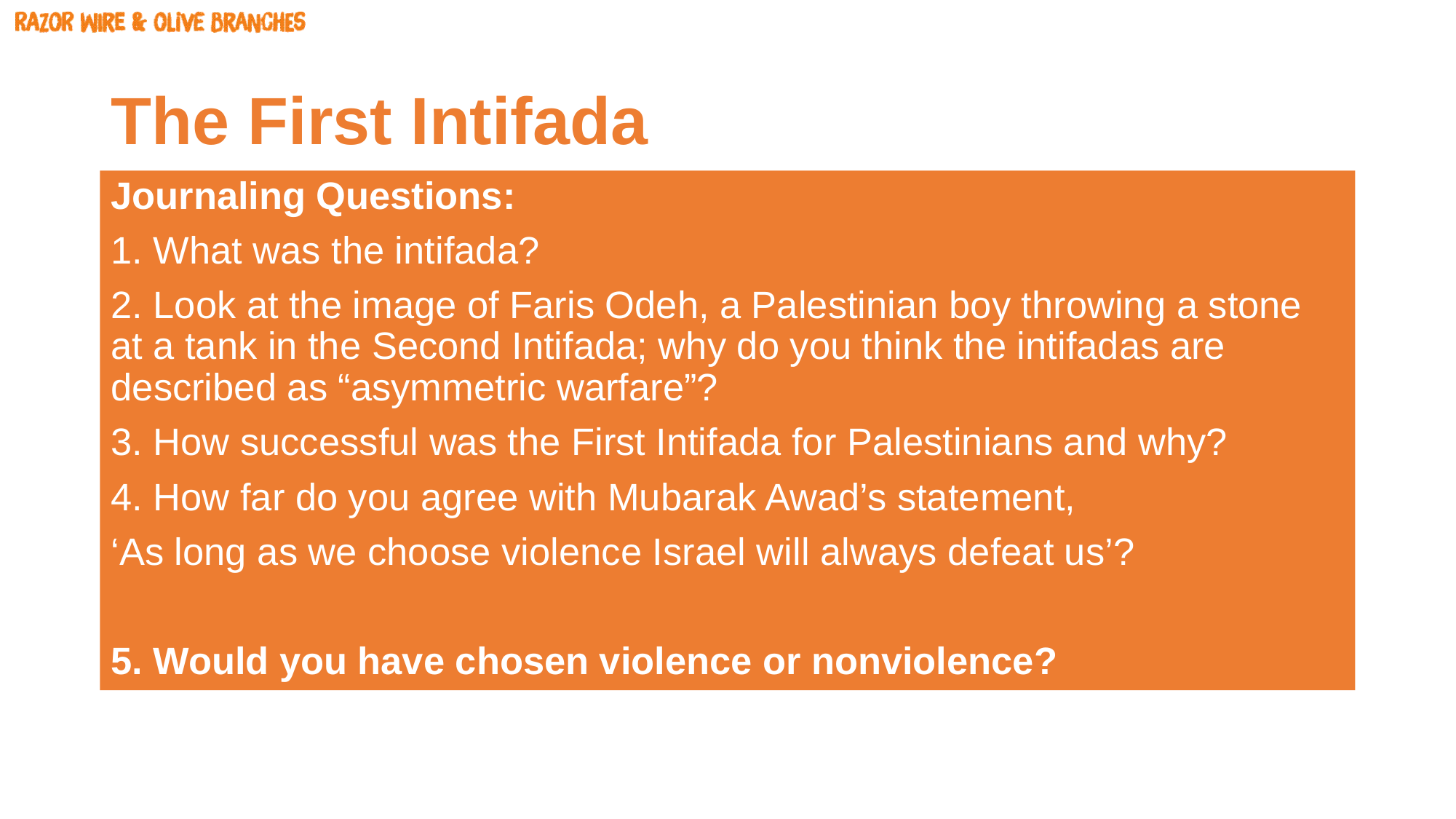

# The First Intifada
Journaling Questions:
1. What was the intifada?
2. Look at the image of Faris Odeh, a Palestinian boy throwing a stone at a tank in the Second Intifada; why do you think the intifadas are described as “asymmetric warfare”?
3. How successful was the First Intifada for Palestinians and why?
4. How far do you agree with Mubarak Awad’s statement,
‘As long as we choose violence Israel will always defeat us’?

5. Would you have chosen violence or nonviolence?